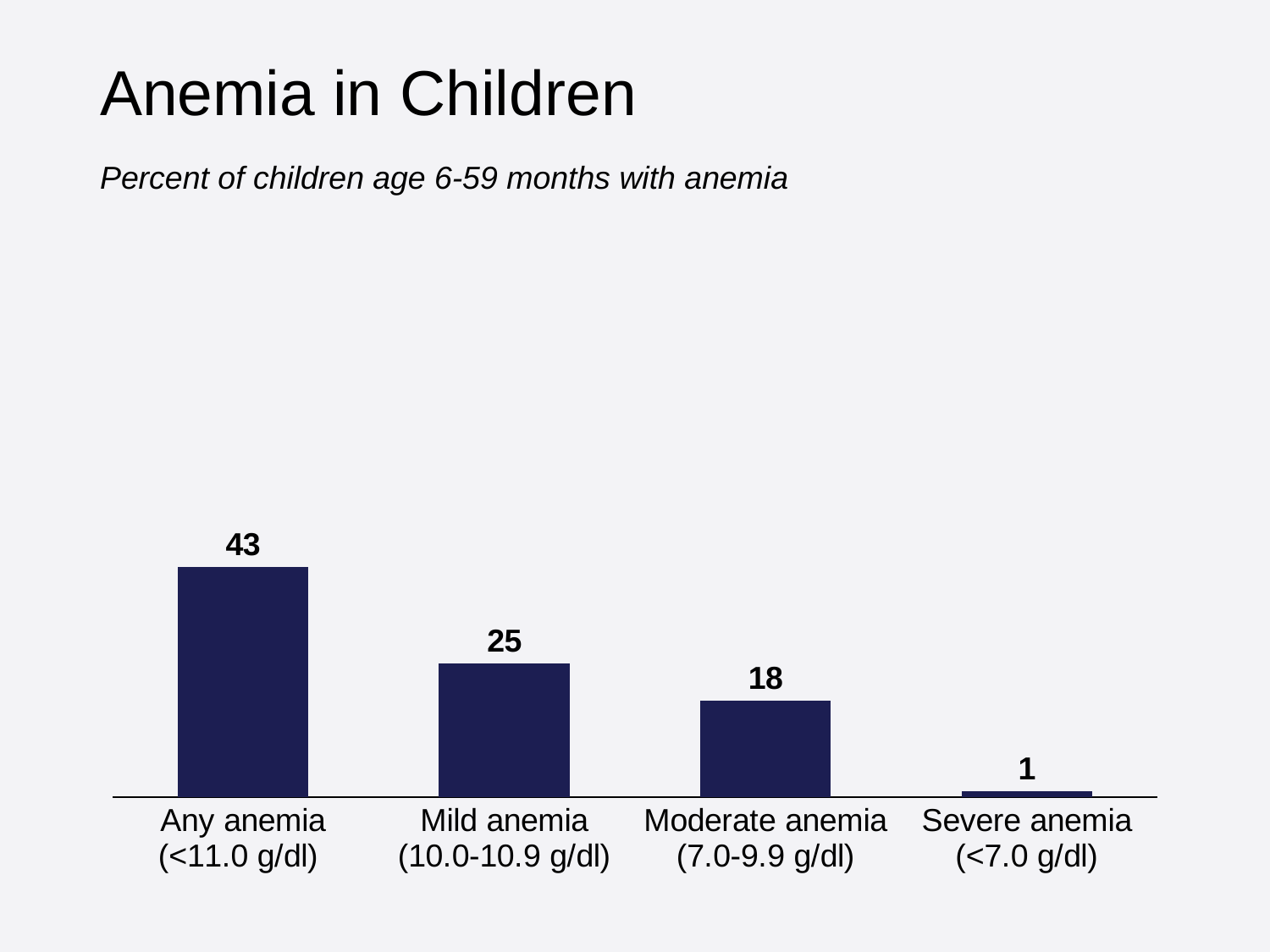

# Anemia in Children
Percent of children age 6-59 months with anemia

### Chart

| Category | Any anemia
(<11.0 g/dl)  |
|---|---|
| Any anemia
(<11.0 g/dl)  | 43.0 |
| Mild anemia
(10.0-10.9 g/dl) | 25.0 |
| Moderate anemia
(7.0-9.9 g/dl) | 18.0 |
| Severe anemia
(<7.0 g/dl) | 1.0 |